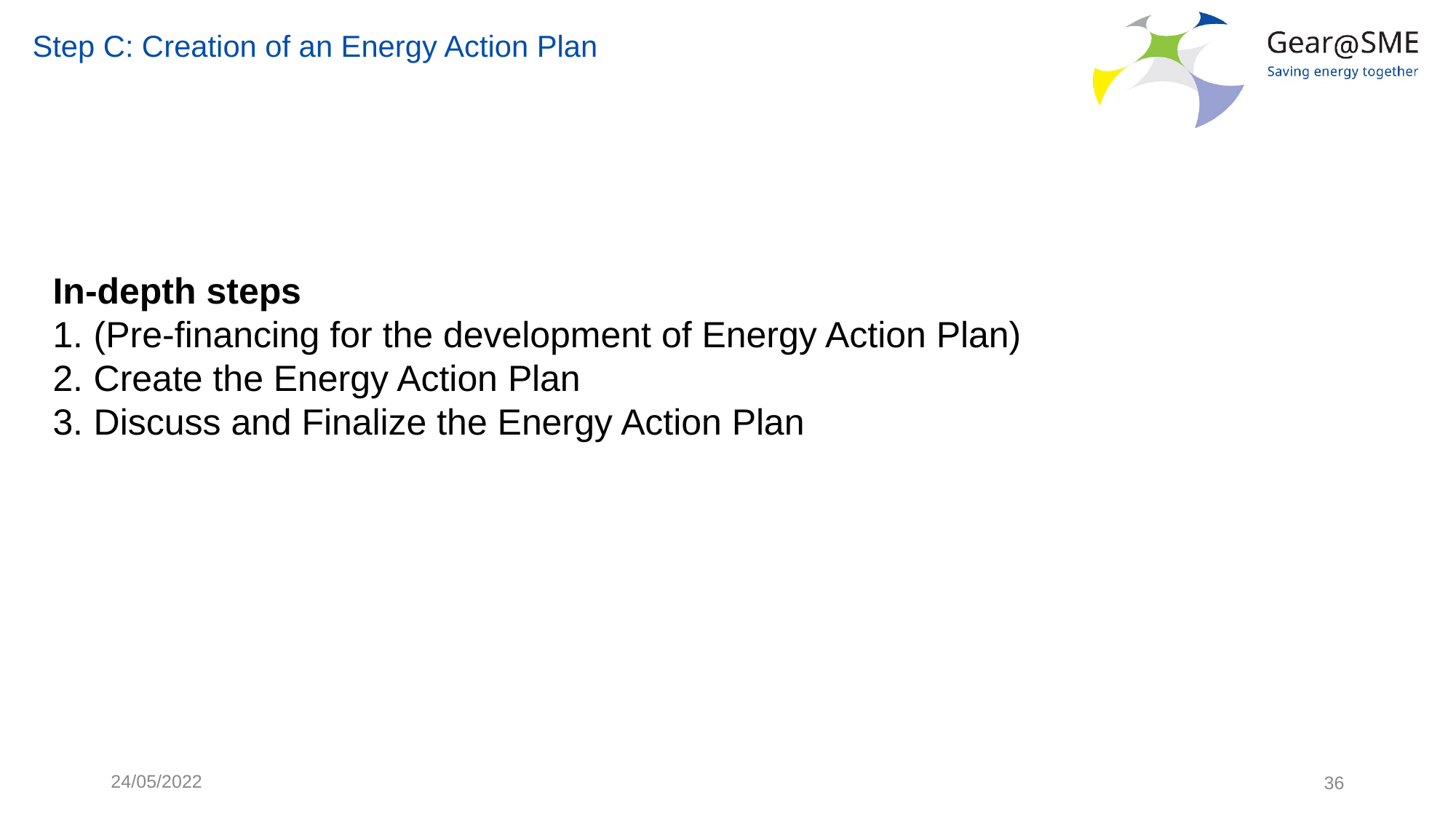

# Step C: Creation of an Energy Action Plan
In-depth steps
(Pre-financing for the development of Energy Action Plan)
Create the Energy Action Plan
Discuss and Finalize the Energy Action Plan

24/05/2022
36